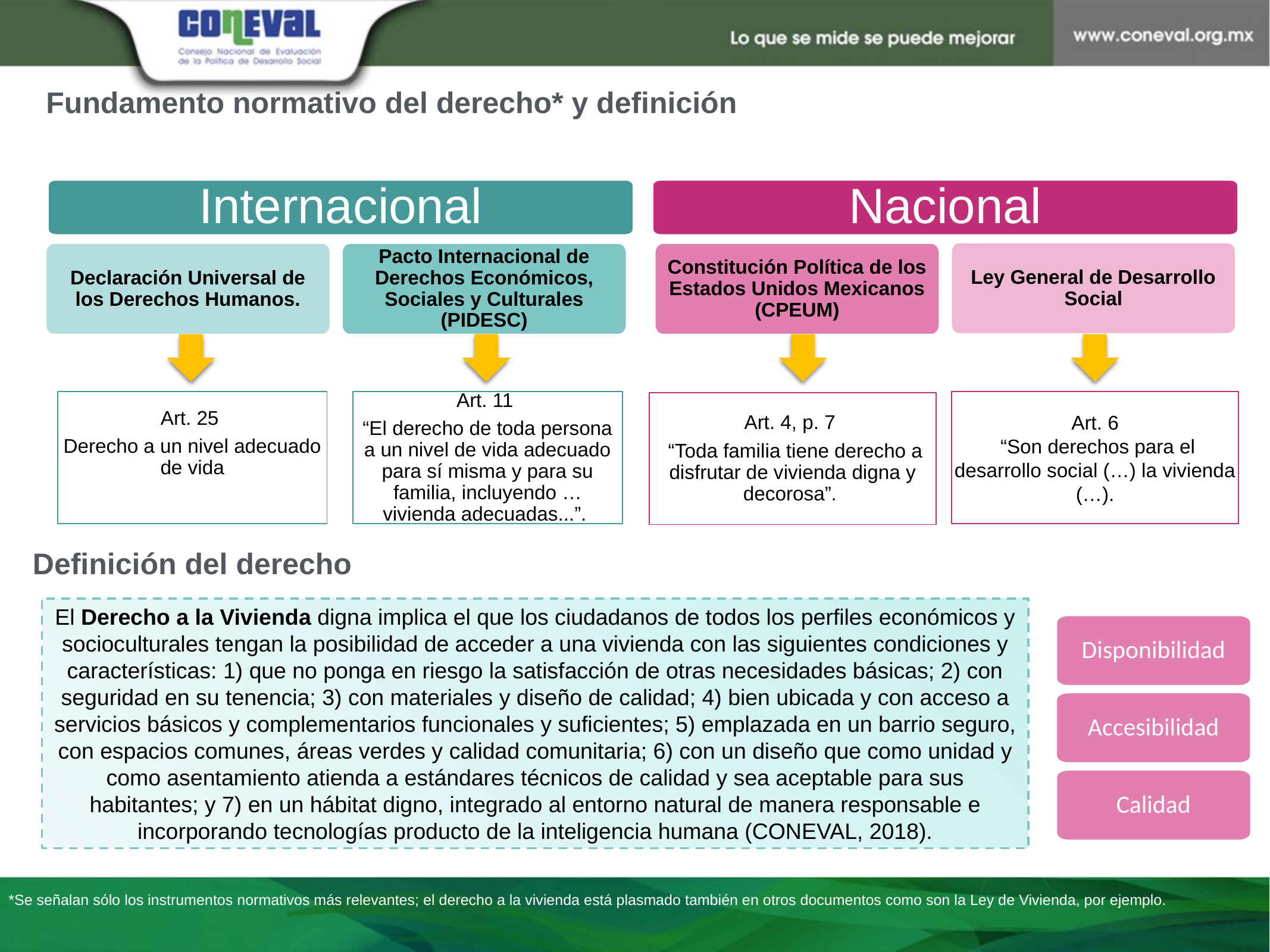

Fundamento normativo del derecho* y definición

Internacional
Nacional
Ley General de Desarrollo Social
Declaración Universal de los Derechos Humanos.
Pacto Internacional de Derechos Económicos, Sociales y Culturales (PIDESC)
Constitución Política de los Estados Unidos Mexicanos (CPEUM)

Art. 25
Derecho a un nivel adecuado de vida

Art. 11
“El derecho de toda persona a un nivel de vida adecuado para sí misma y para su familia, incluyendo … vivienda adecuadas...”.
Art. 6
 “Son derechos para el desarrollo social (…) la vivienda (…).
Art. 4, p. 7
 “Toda familia tiene derecho a disfrutar de vivienda digna y decorosa”.
Definición del derecho
El Derecho a la Vivienda digna implica el que los ciudadanos de todos los perfiles económicos y socioculturales tengan la posibilidad de acceder a una vivienda con las siguientes condiciones y características: 1) que no ponga en riesgo la satisfacción de otras necesidades básicas; 2) con seguridad en su tenencia; 3) con materiales y diseño de calidad; 4) bien ubicada y con acceso a servicios básicos y complementarios funcionales y suficientes; 5) emplazada en un barrio seguro, con espacios comunes, áreas verdes y calidad comunitaria; 6) con un diseño que como unidad y como asentamiento atienda a estándares técnicos de calidad y sea aceptable para sus habitantes; y 7) en un hábitat digno, integrado al entorno natural de manera responsable e incorporando tecnologías producto de la inteligencia humana (CONEVAL, 2018).
Disponibilidad
Accesibilidad
Calidad
*Se señalan sólo los instrumentos normativos más relevantes; el derecho a la vivienda está plasmado también en otros documentos como son la Ley de Vivienda, por ejemplo.